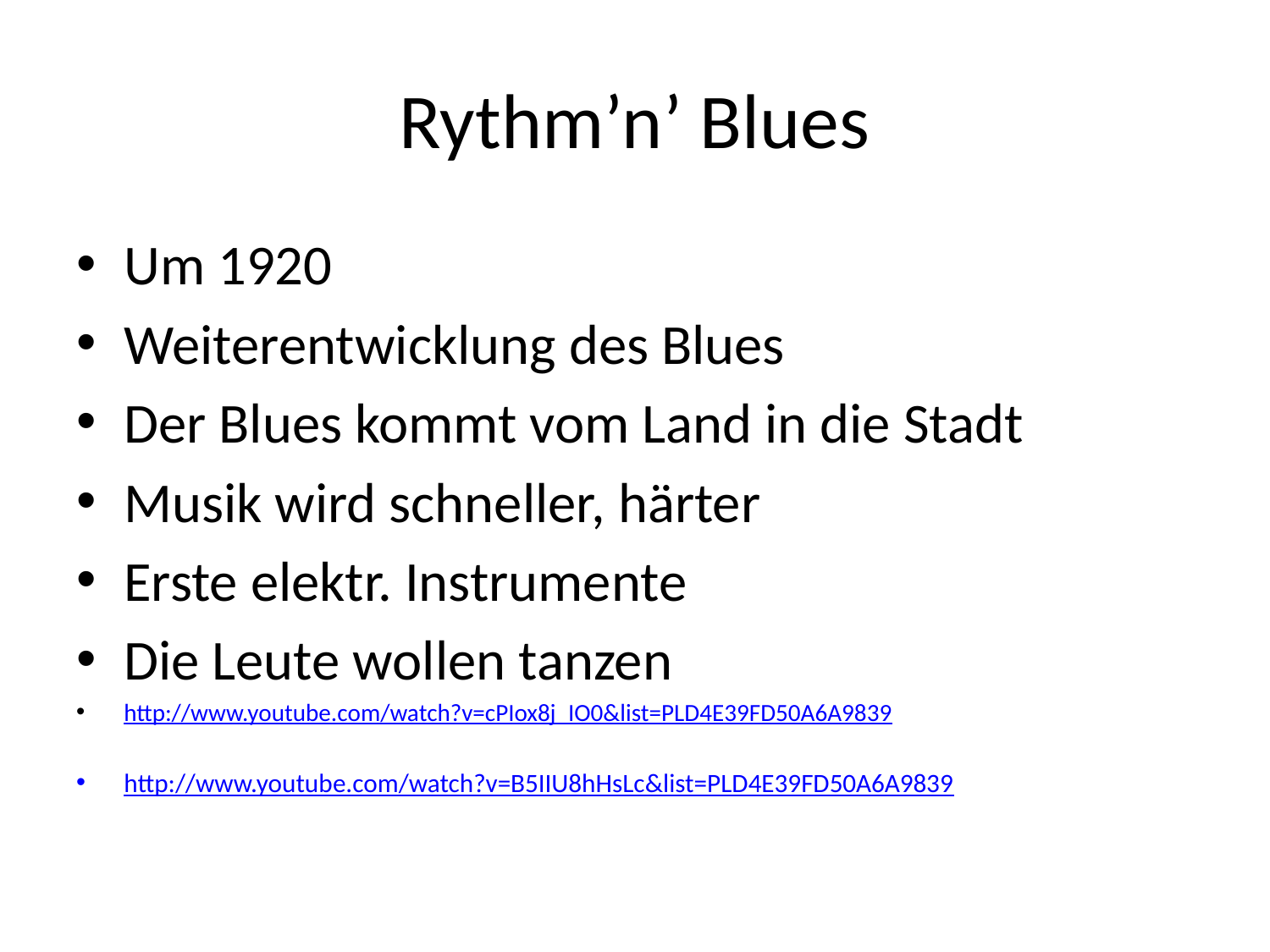

# Rythm’n’ Blues
Um 1920
Weiterentwicklung des Blues
Der Blues kommt vom Land in die Stadt
Musik wird schneller, härter
Erste elektr. Instrumente
Die Leute wollen tanzen
http://www.youtube.com/watch?v=cPIox8j_IO0&list=PLD4E39FD50A6A9839

http://www.youtube.com/watch?v=B5IIU8hHsLc&list=PLD4E39FD50A6A9839